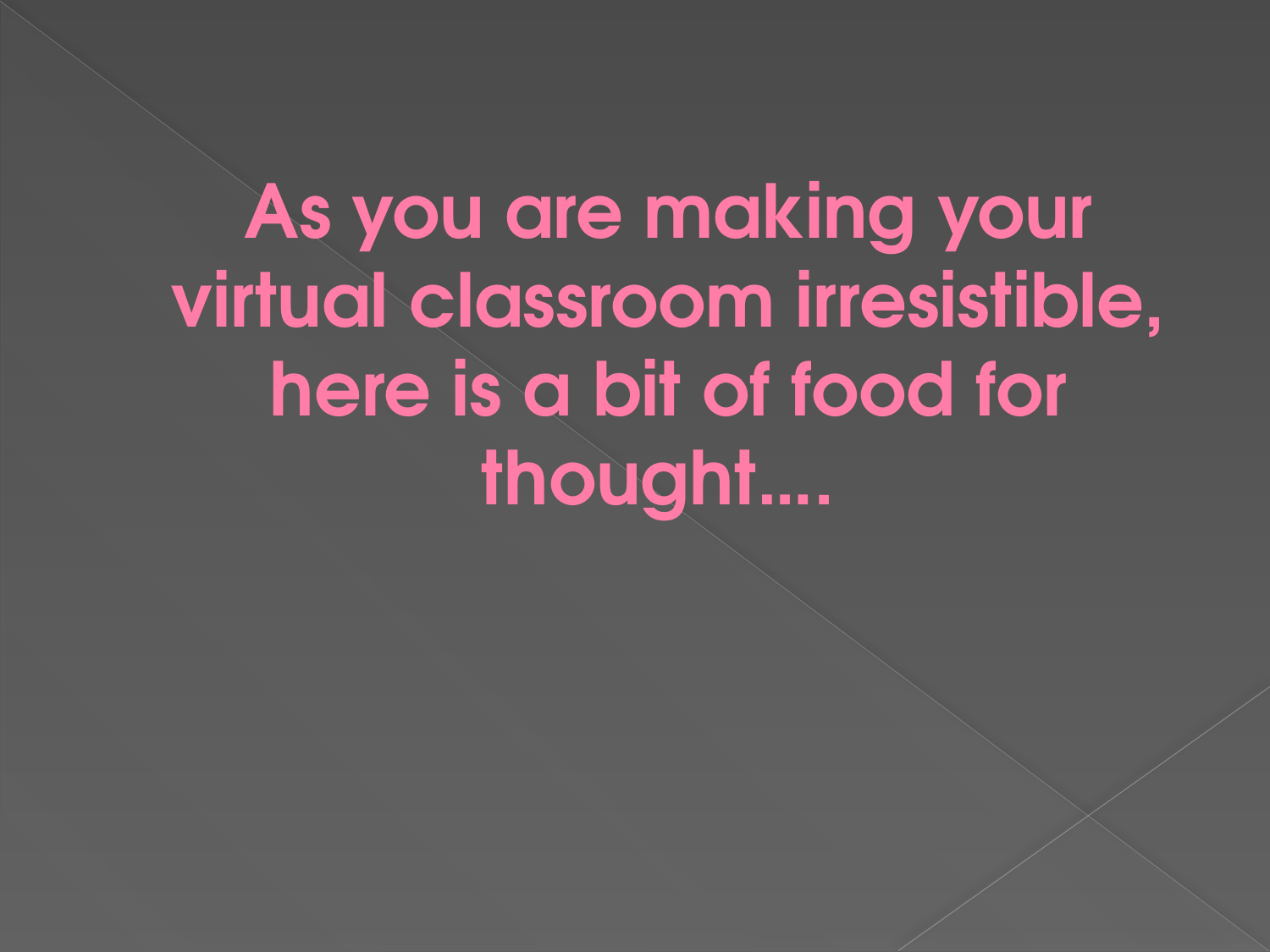

# As you are making your virtual classroom irresistible, here is a bit of food for thought….